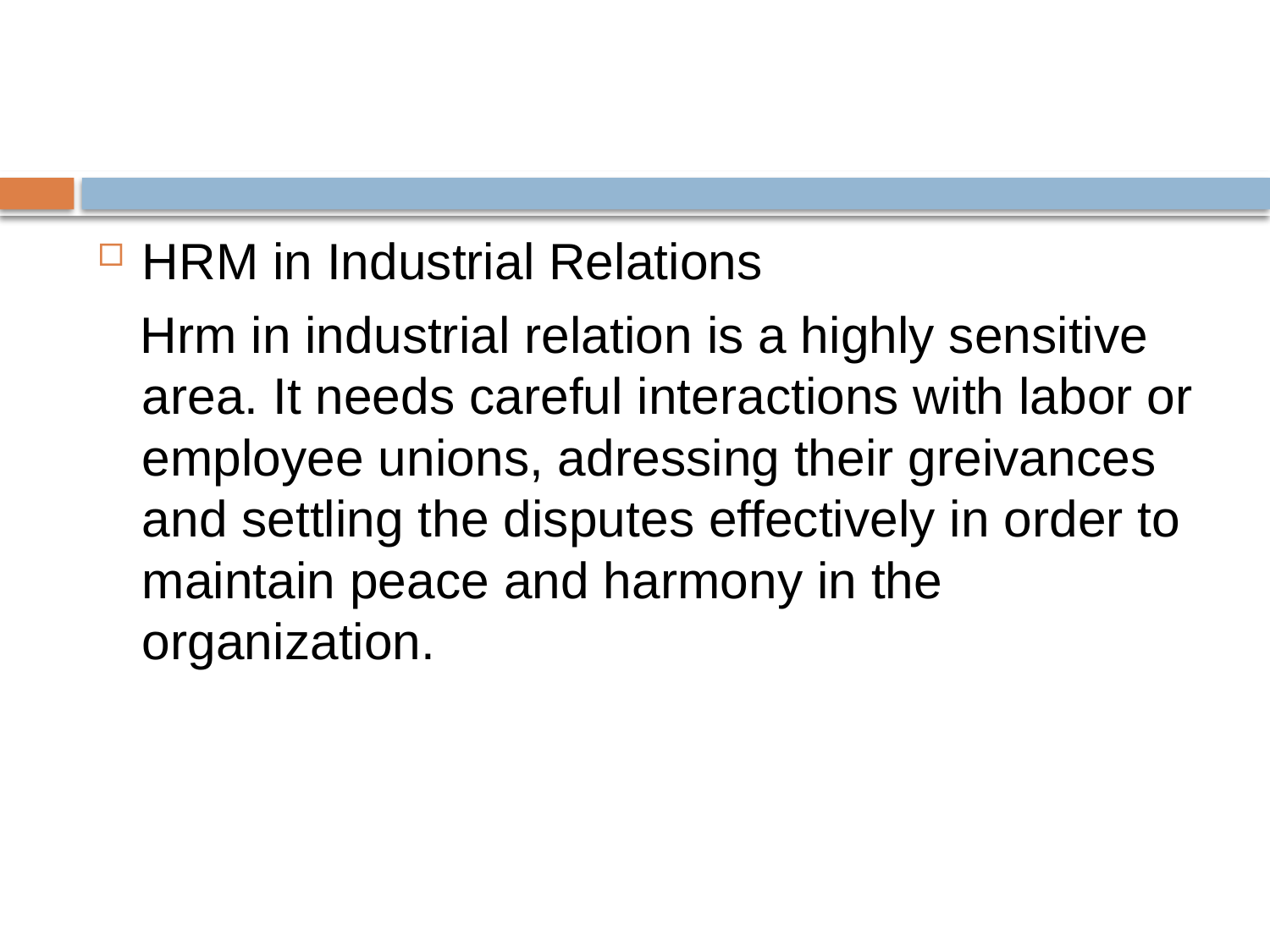

#
HRM in Industrial Relations
   Hrm in industrial relation is a highly sensitive area. It needs careful interactions with labor or employee unions, adressing their greivances and settling the disputes effectively in order to maintain peace and harmony in the organization.